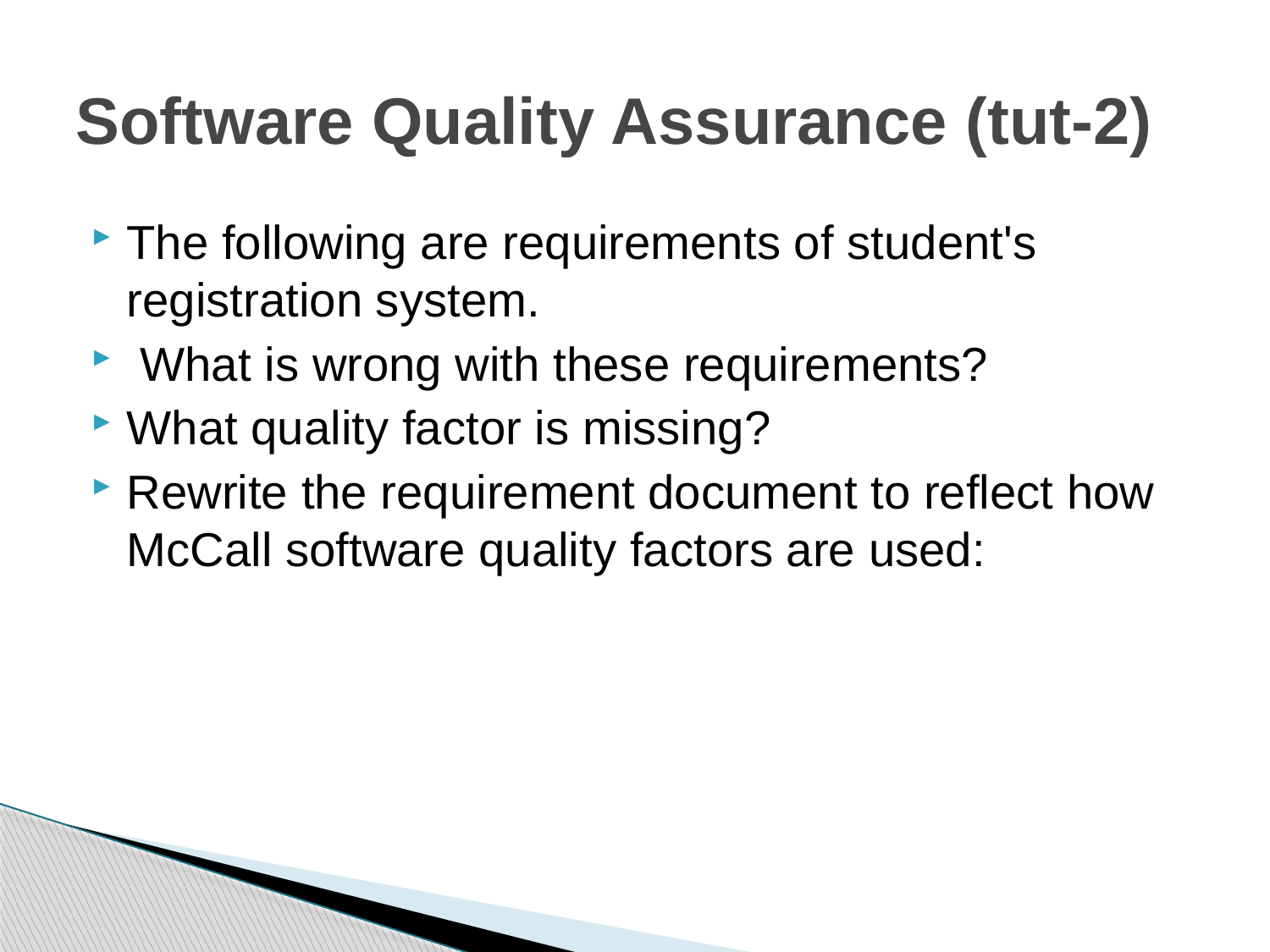

# Software Quality Assurance (tut-2)
The following are requirements of student's registration system.
 What is wrong with these requirements?
What quality factor is missing?
Rewrite the requirement document to reflect how McCall software quality factors are used: